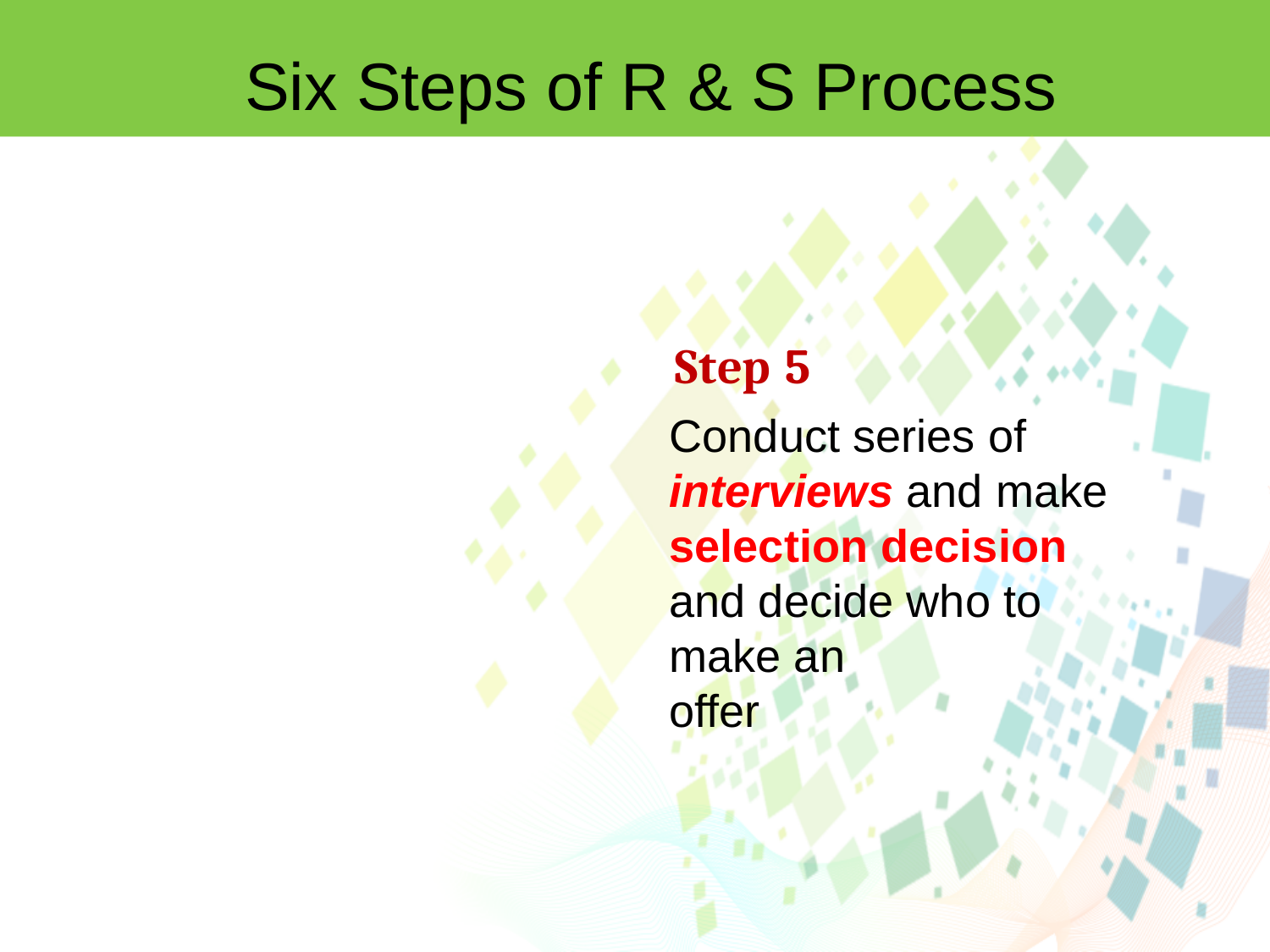

Six Steps of R & S Process
Step 5
Conduct series of
interviews and make selection decision and decide who to make an
offer